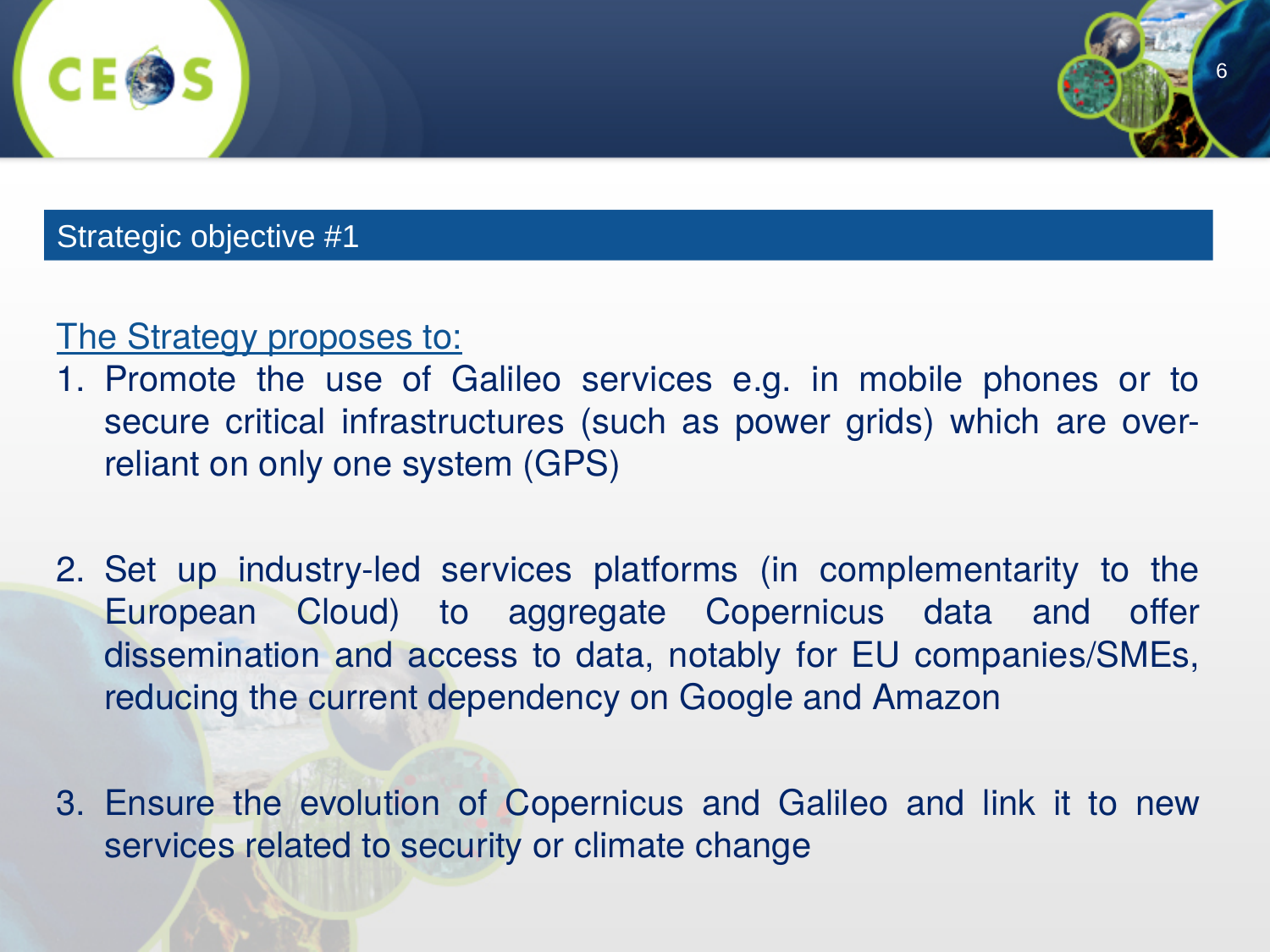

Strategic objective #1
The Strategy proposes to:
Promote the use of Galileo services e.g. in mobile phones or to secure critical infrastructures (such as power grids) which are over-reliant on only one system (GPS)

Set up industry-led services platforms (in complementarity to the European Cloud) to aggregate Copernicus data and offer dissemination and access to data, notably for EU companies/SMEs, reducing the current dependency on Google and Amazon

Ensure the evolution of Copernicus and Galileo and link it to new services related to security or climate change